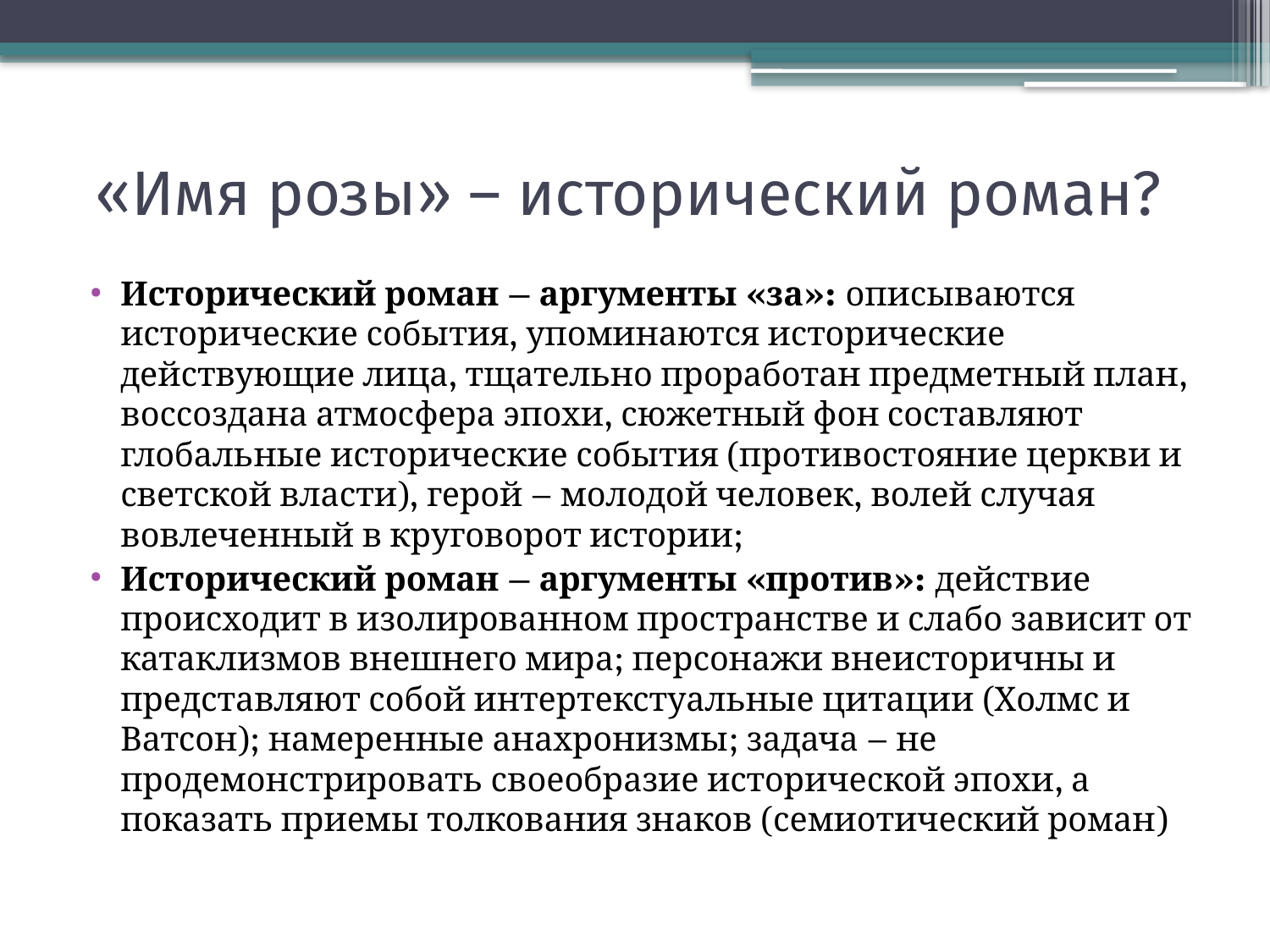

# «Имя розы» – исторический роман?
Исторический роман – аргументы «за»: описываются исторические события, упоминаются исторические действующие лица, тщательно проработан предметный план, воссоздана атмосфера эпохи, сюжетный фон составляют глобальные исторические события (противостояние церкви и светской власти), герой – молодой человек, волей случая вовлеченный в круговорот истории;
Исторический роман – аргументы «против»: действие происходит в изолированном пространстве и слабо зависит от катаклизмов внешнего мира; персонажи внеисторичны и представляют собой интертекстуальные цитации (Холмс и Ватсон); намеренные анахронизмы; задача – не продемонстрировать своеобразие исторической эпохи, а показать приемы толкования знаков (семиотический роман)